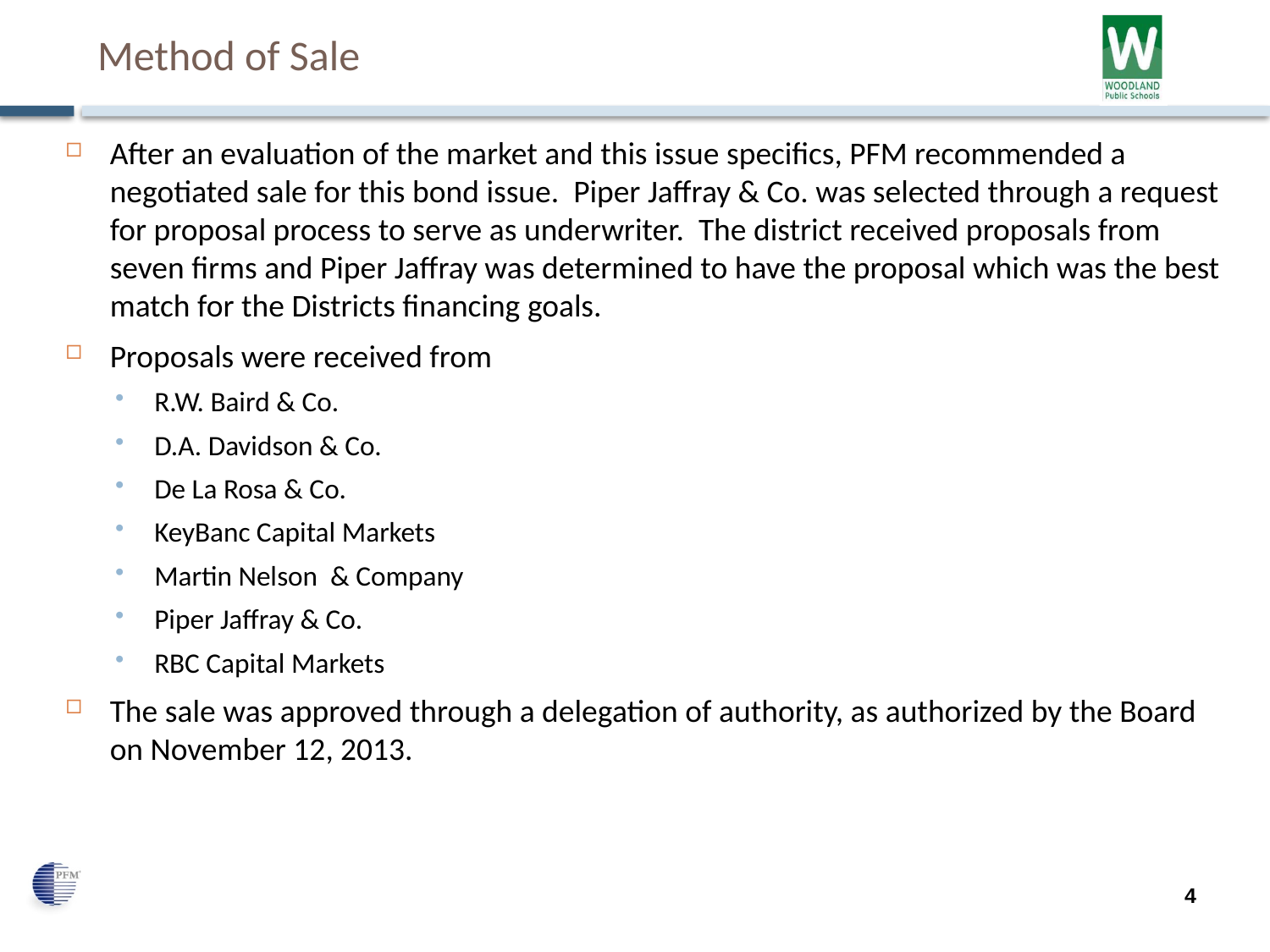

# Method of Sale
After an evaluation of the market and this issue specifics, PFM recommended a negotiated sale for this bond issue.  Piper Jaffray & Co. was selected through a request for proposal process to serve as underwriter.  The district received proposals from seven firms and Piper Jaffray was determined to have the proposal which was the best match for the Districts financing goals.
Proposals were received from
R.W. Baird & Co.
D.A. Davidson & Co.
De La Rosa & Co.
KeyBanc Capital Markets
Martin Nelson  & Company
Piper Jaffray & Co.
RBC Capital Markets
The sale was approved through a delegation of authority, as authorized by the Board on November 12, 2013.

4